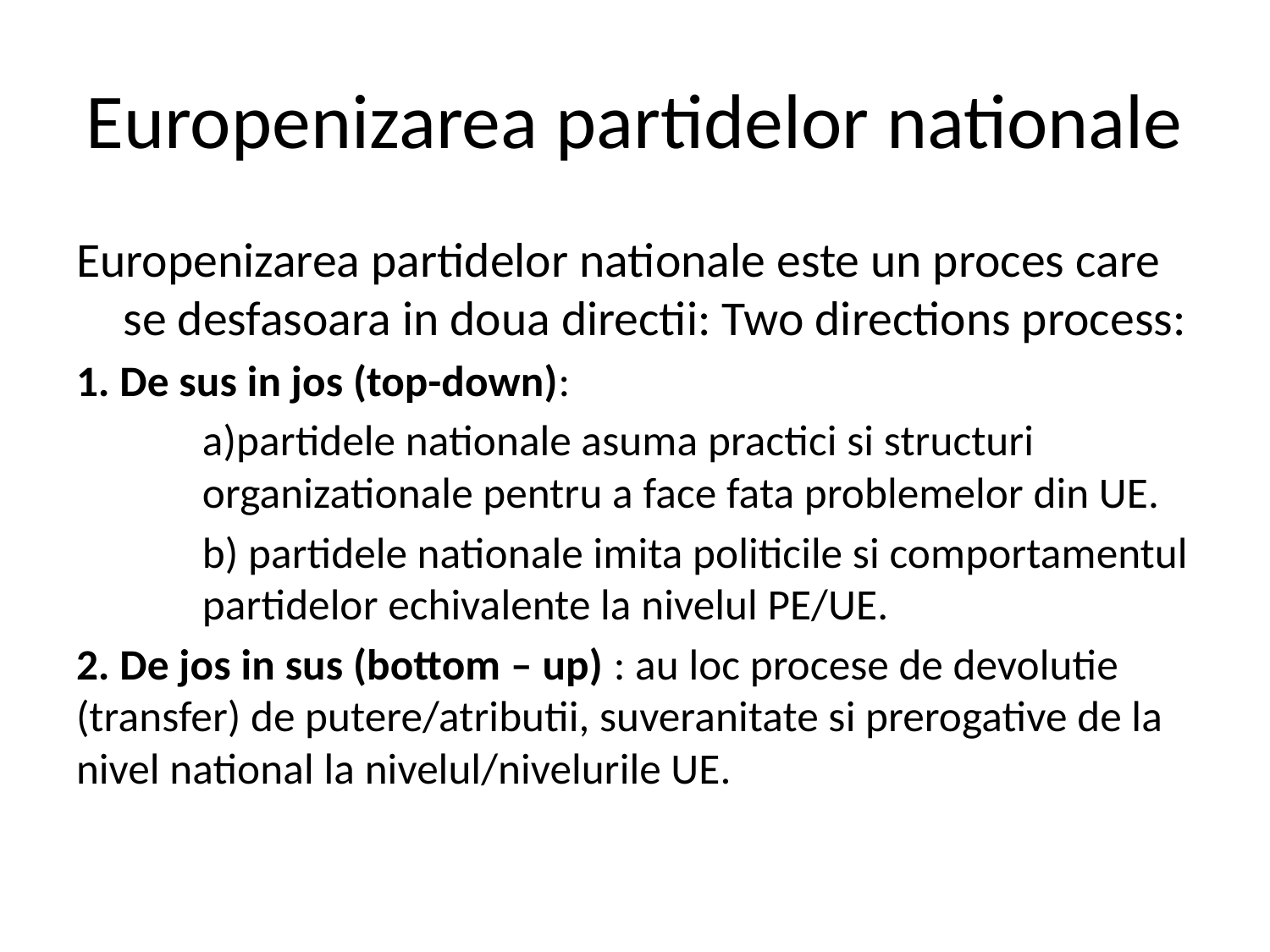

# Europenizarea partidelor nationale
Europenizarea partidelor nationale este un proces care se desfasoara in doua directii: Two directions process:
1. De sus in jos (top-down):
a)partidele nationale asuma practici si structuri organizationale pentru a face fata problemelor din UE.
b) partidele nationale imita politicile si comportamentul partidelor echivalente la nivelul PE/UE.
2. De jos in sus (bottom – up) : au loc procese de devolutie (transfer) de putere/atributii, suveranitate si prerogative de la nivel national la nivelul/nivelurile UE.